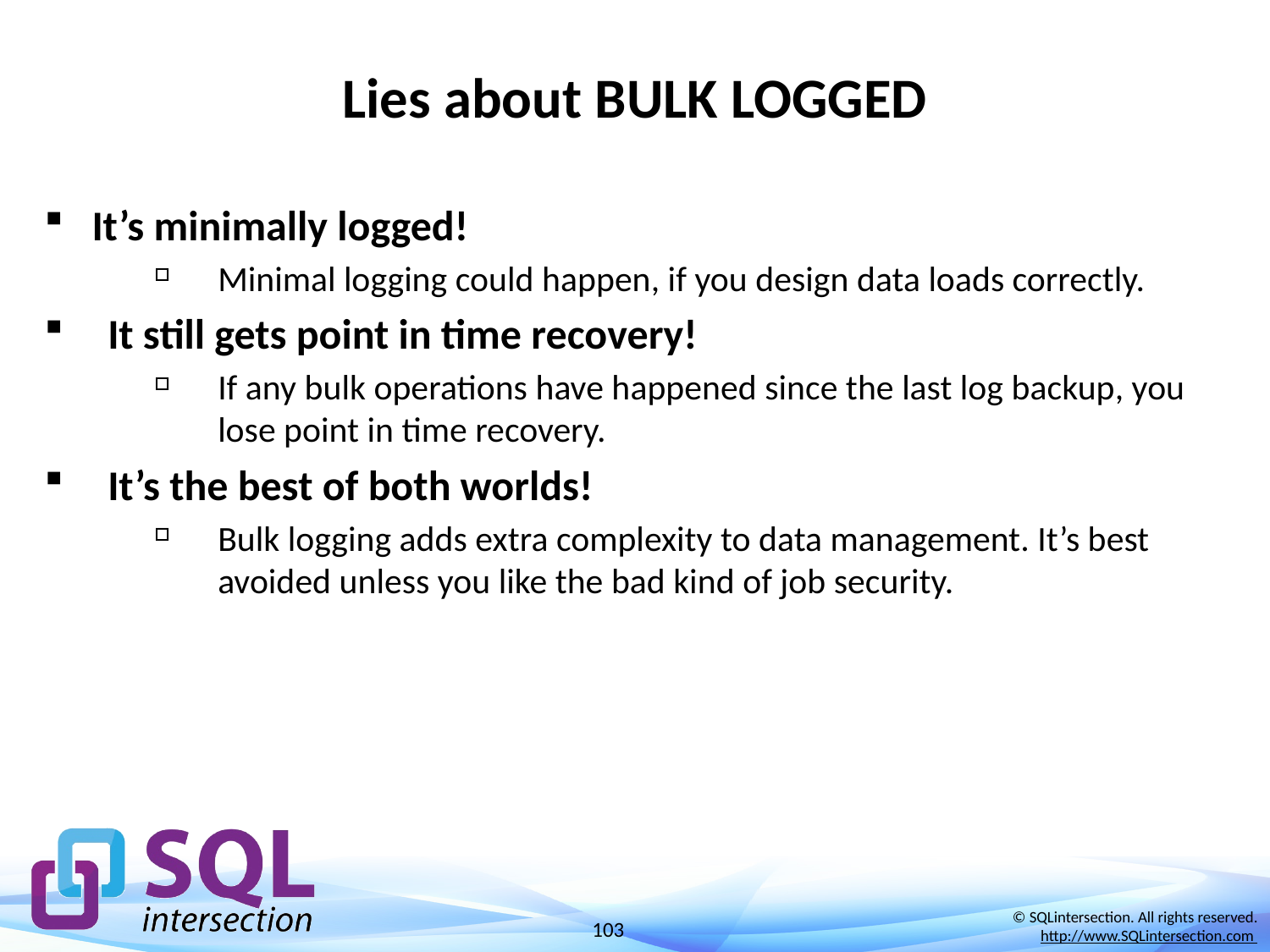

# Lies about BULK LOGGED
It’s minimally logged!
Minimal logging could happen, if you design data loads correctly.
It still gets point in time recovery!
If any bulk operations have happened since the last log backup, you lose point in time recovery.
It’s the best of both worlds!
Bulk logging adds extra complexity to data management. It’s best avoided unless you like the bad kind of job security.